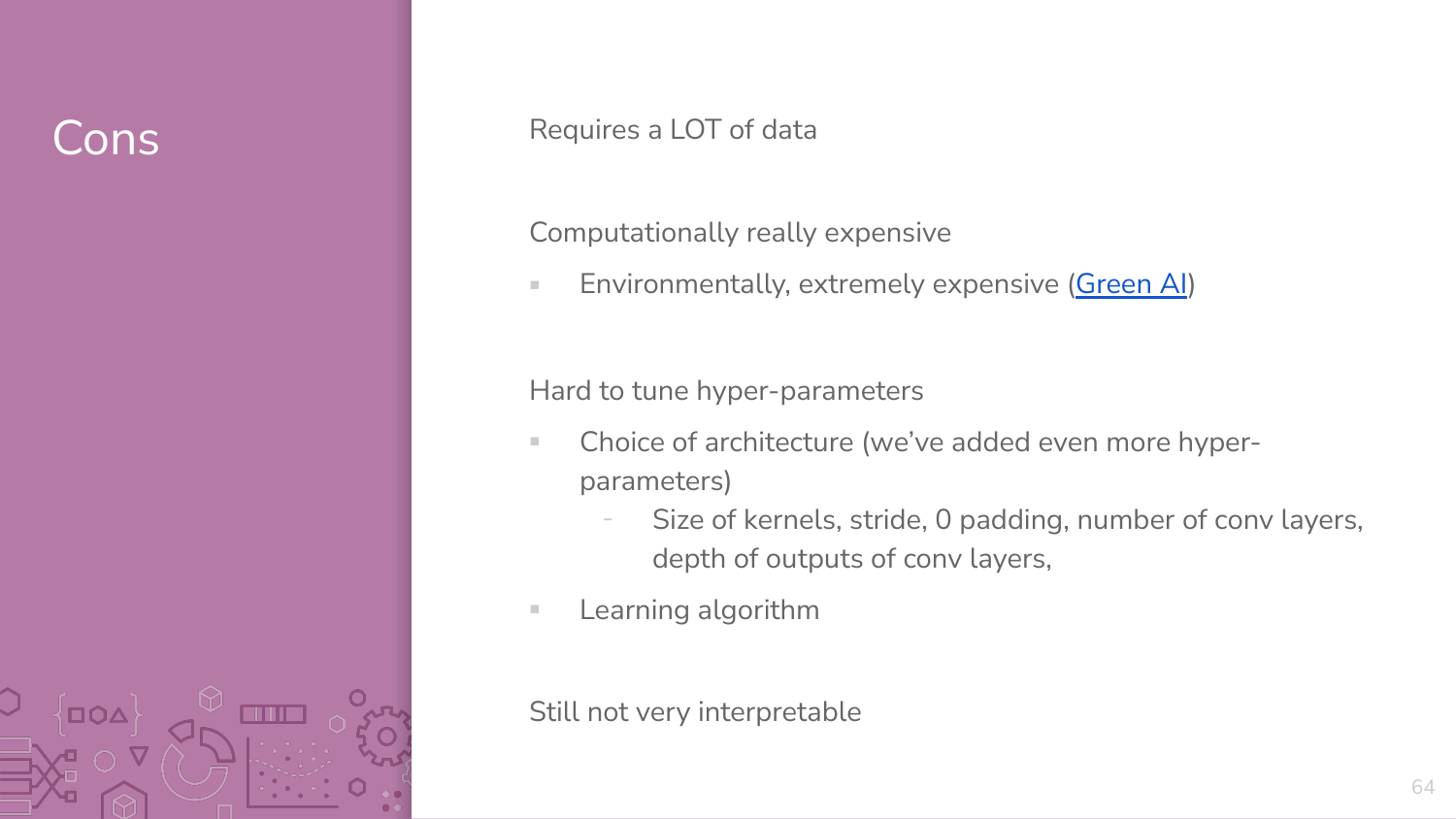

# Cons
Requires a LOT of data

Computationally really expensive
Environmentally, extremely expensive (Green AI)

Hard to tune hyper-parameters
Choice of architecture (we’ve added even more hyper-parameters)
Size of kernels, stride, 0 padding, number of conv layers, depth of outputs of conv layers,
Learning algorithm

Still not very interpretable
64